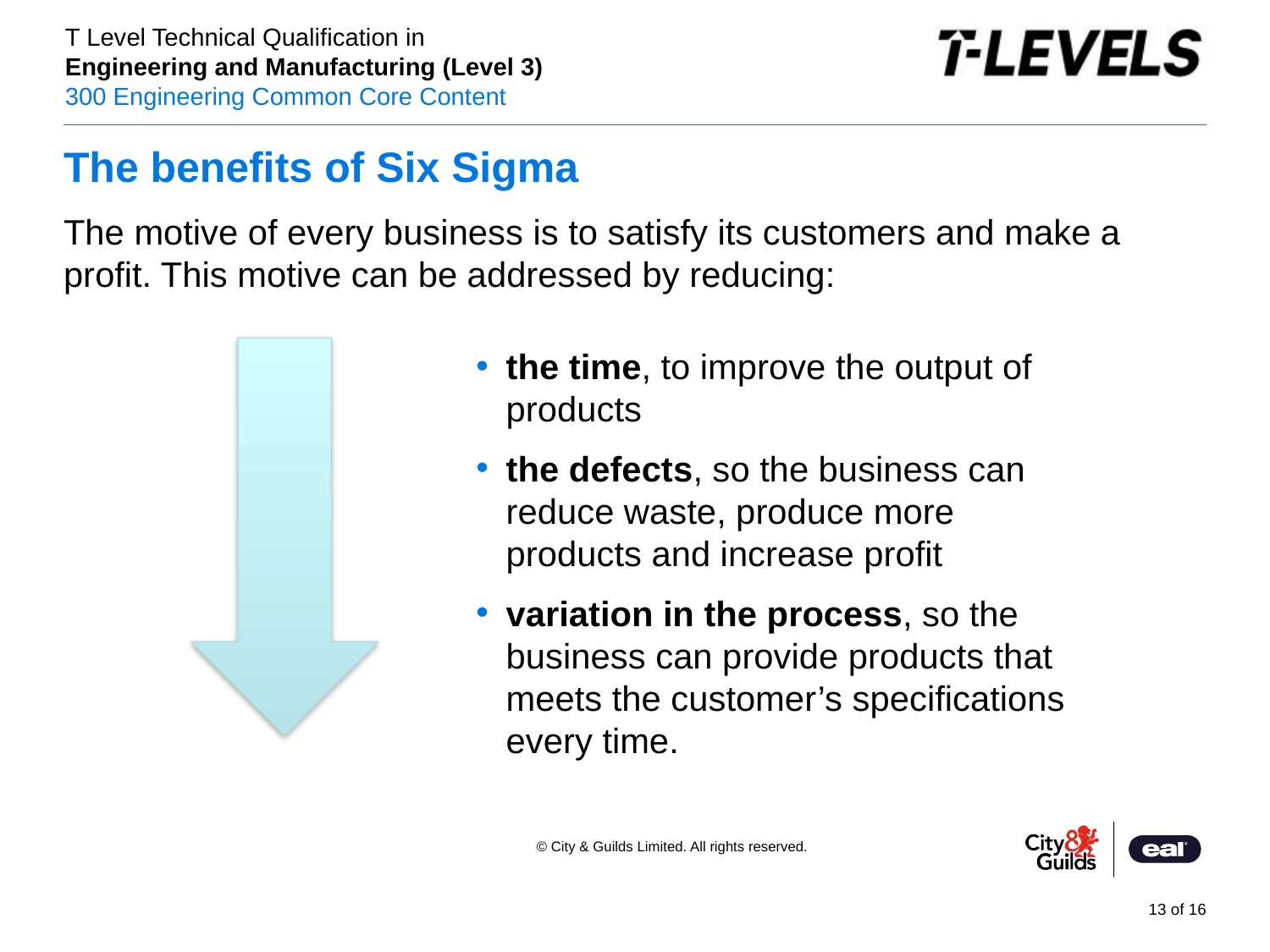

# The benefits of Six Sigma
The motive of every business is to satisfy its customers and make a profit. This motive can be addressed by reducing:

the time, to improve the output of products
the defects, so the business can reduce waste, produce more products and increase profit
variation in the process, so the business can provide products that meets the customer’s specifications every time.